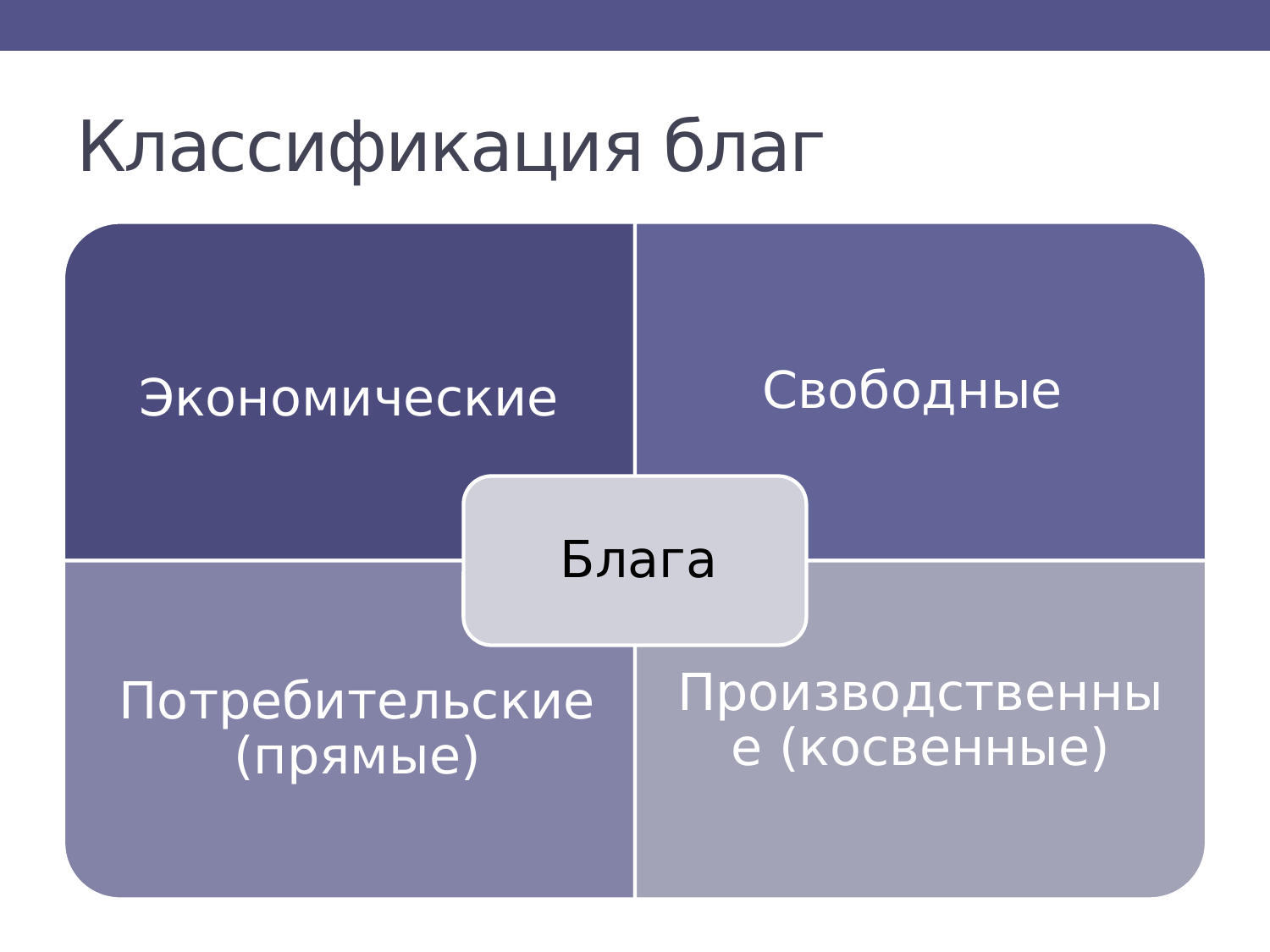

# Классификация благ
Экономические
Свободные
Потребительские (прямые)
Производственные (косвенные)
Блага